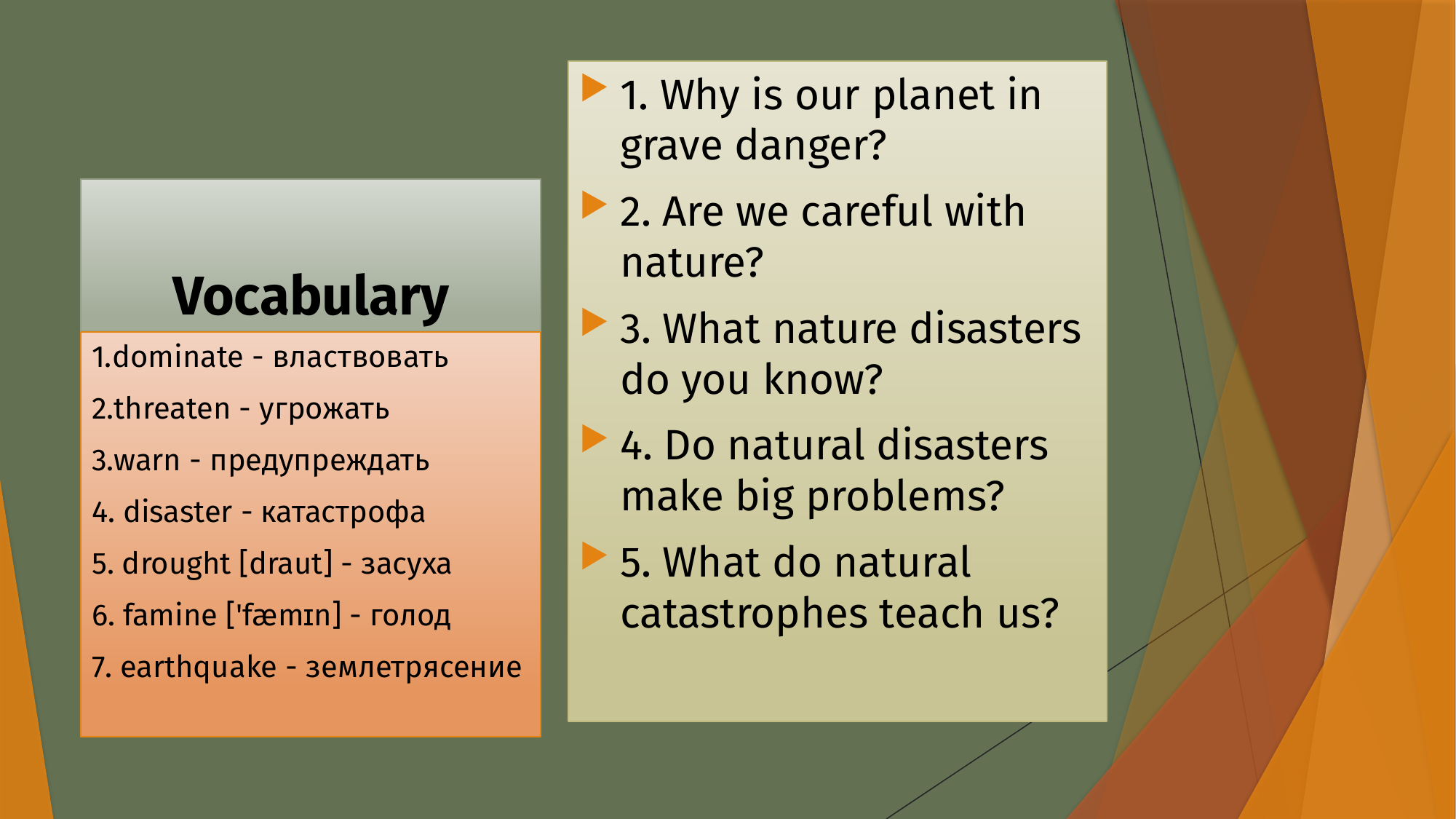

1. Why is our planet in grave danger?
2. Are we careful with nature?
3. What nature disasters do you know?
4. Do natural disasters make big problems?
5. What do natural catastrophes teach us?
# Vocabulary
1.dominate - властвовать
2.threaten - угрожать
3.warn - предупреждать
4. disaster - катастрофа
5. drought [draut] - засуха
6. famine ['fæmɪn] - голод
7. earthquake - землетрясение